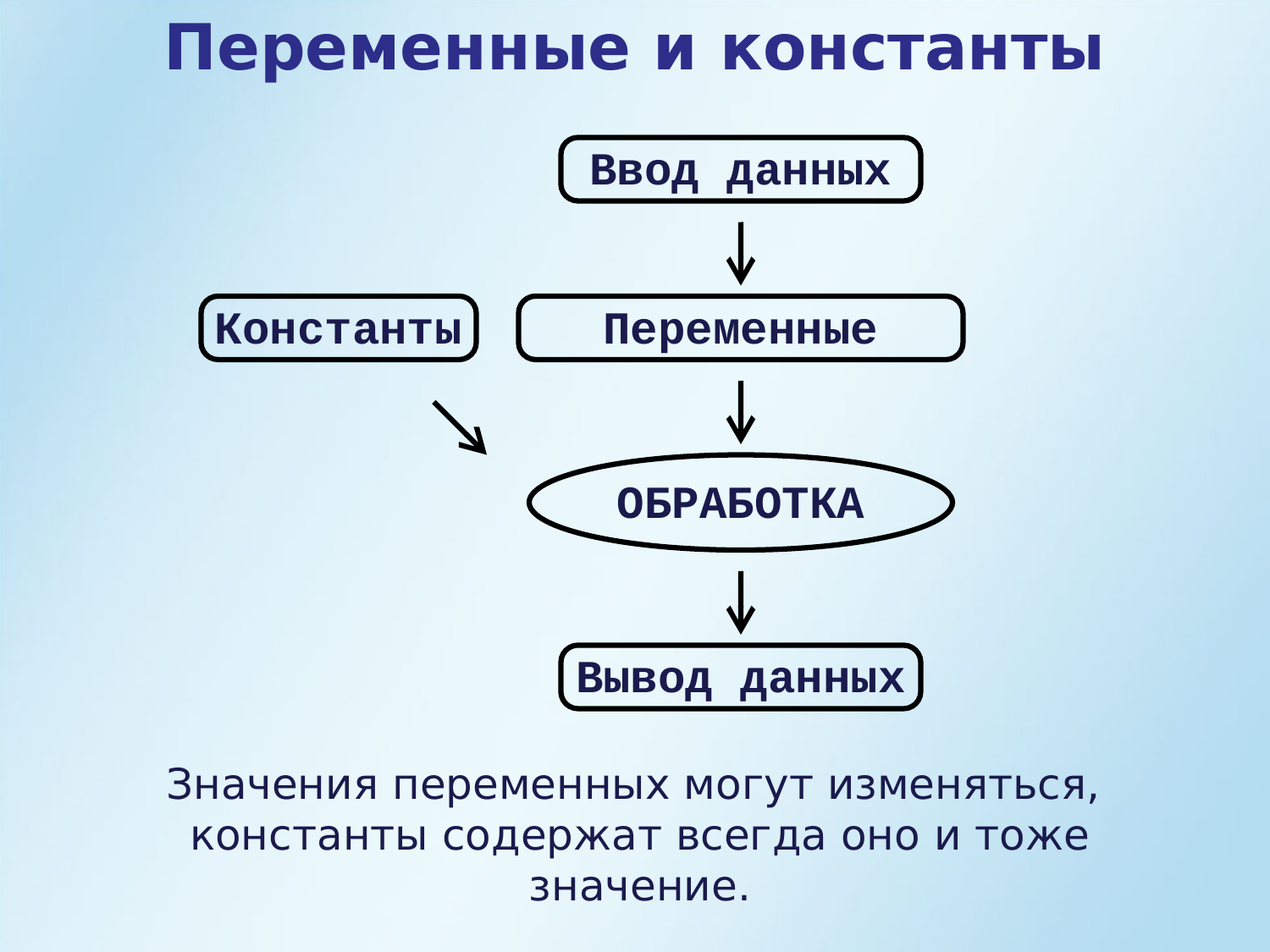

Переменные и константы
Ввод данных

Константы
Переменные

ОБРАБОТКА

Вывод данных
Значения переменных могут изменяться,
константы содержат всегда оно и тоже значение.